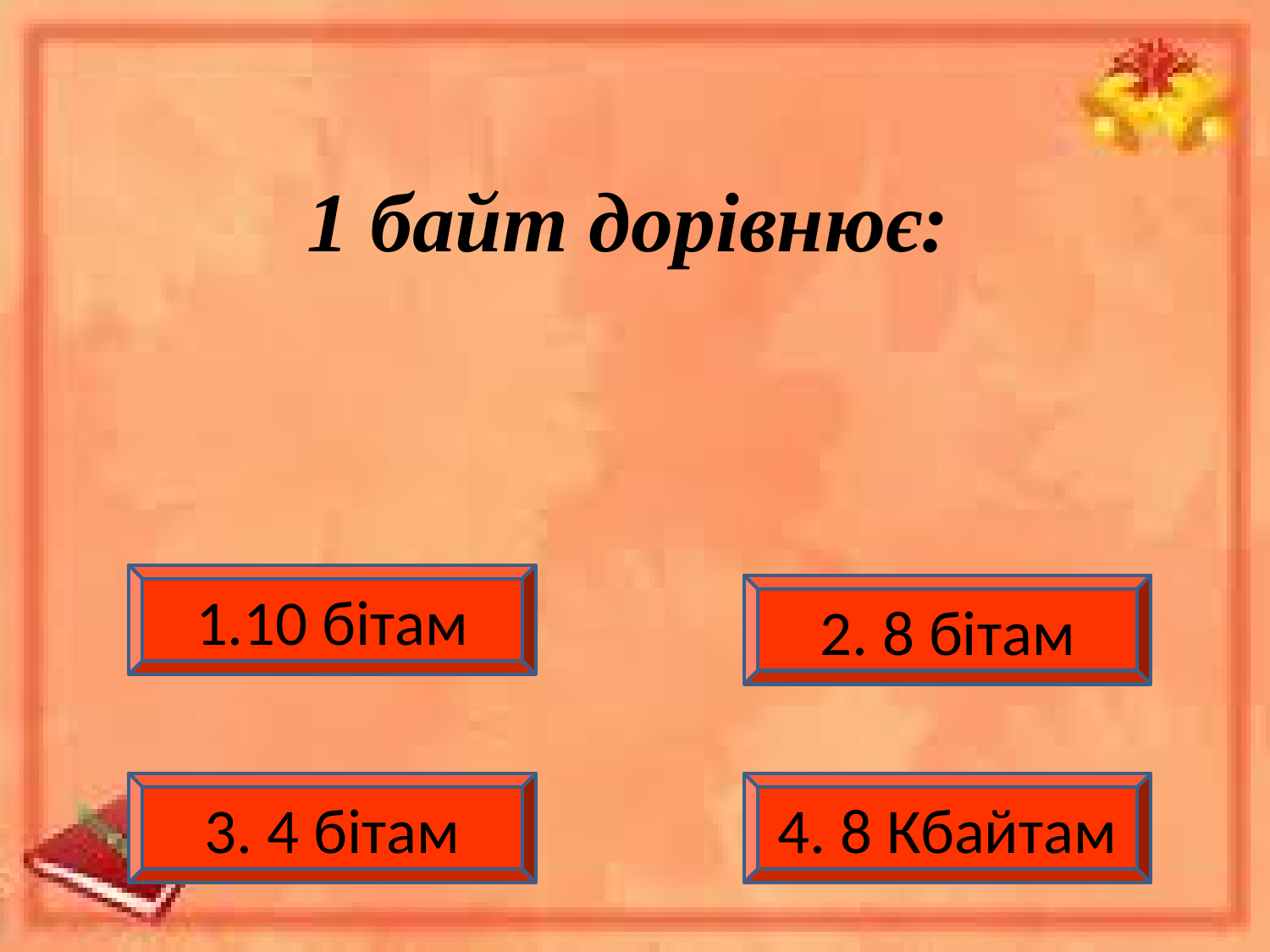

# 1 байт дорівнює:
1.10 бітам
2. 8 бітам
3. 4 бітам
4. 8 Кбайтам